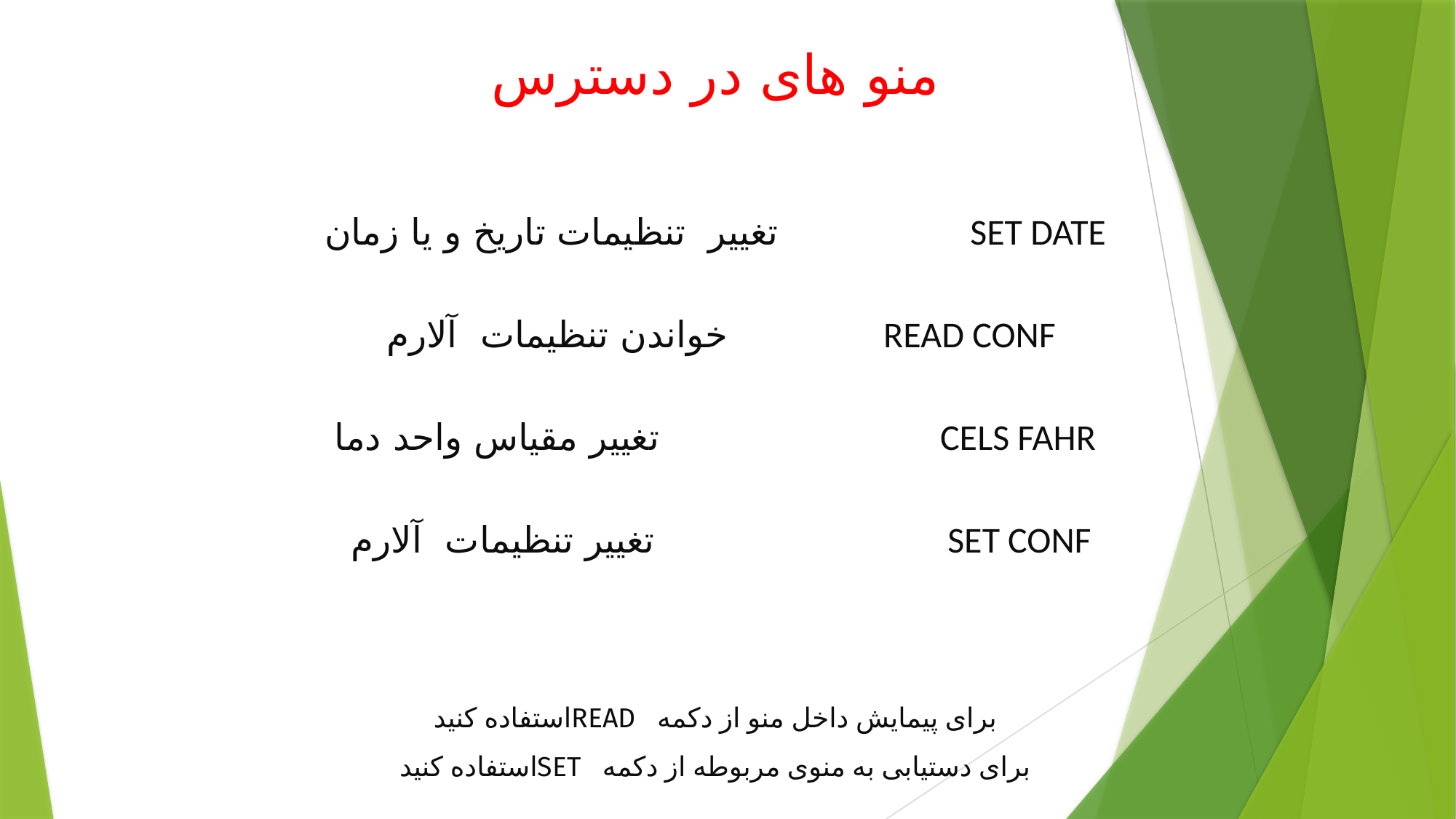

# منو های در دسترس
SET DATE	        		تغییر  تنظیمات تاریخ و یا زمان
READ CONF 			خواندن تنظیمات  آلارم
CELS FAHR				تغییر مقیاس واحد دما
SET CONF   				تغییر تنظیمات  آلارم

برای پیمایش داخل منو از دکمه   READاستفاده کنید
برای دستیابی به منوی مربوطه از دکمه   SETاستفاده کنید